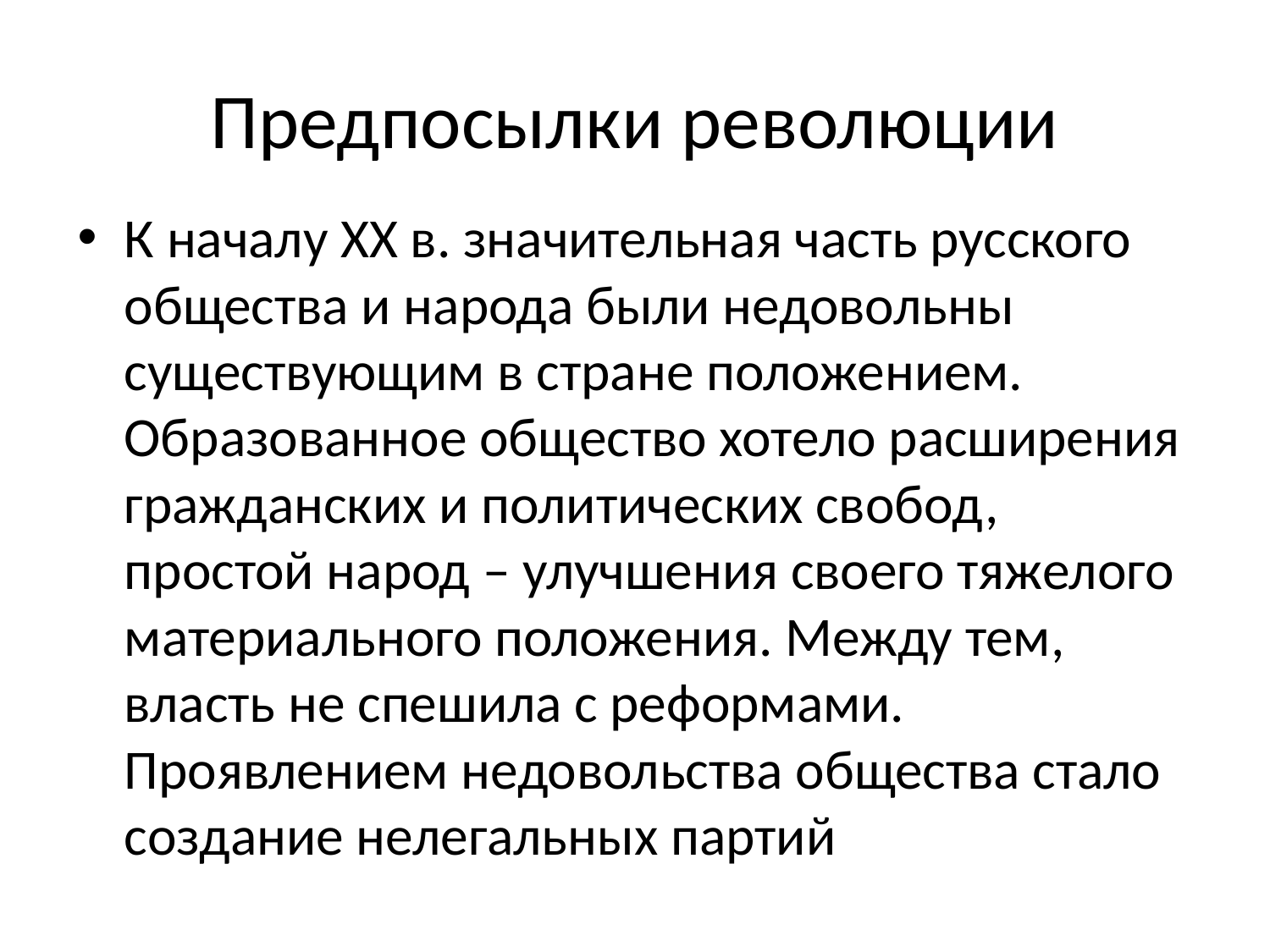

# Предпосылки революции
К началу XX в. значительная часть русского общества и народа были недовольны существующим в стране положением. Образованное общество хотело расширения гражданских и политических свобод, простой народ – улучшения своего тяжелого материального положения. Между тем, власть не спешила с реформами. Проявлением недовольства общества стало создание нелегальных партий